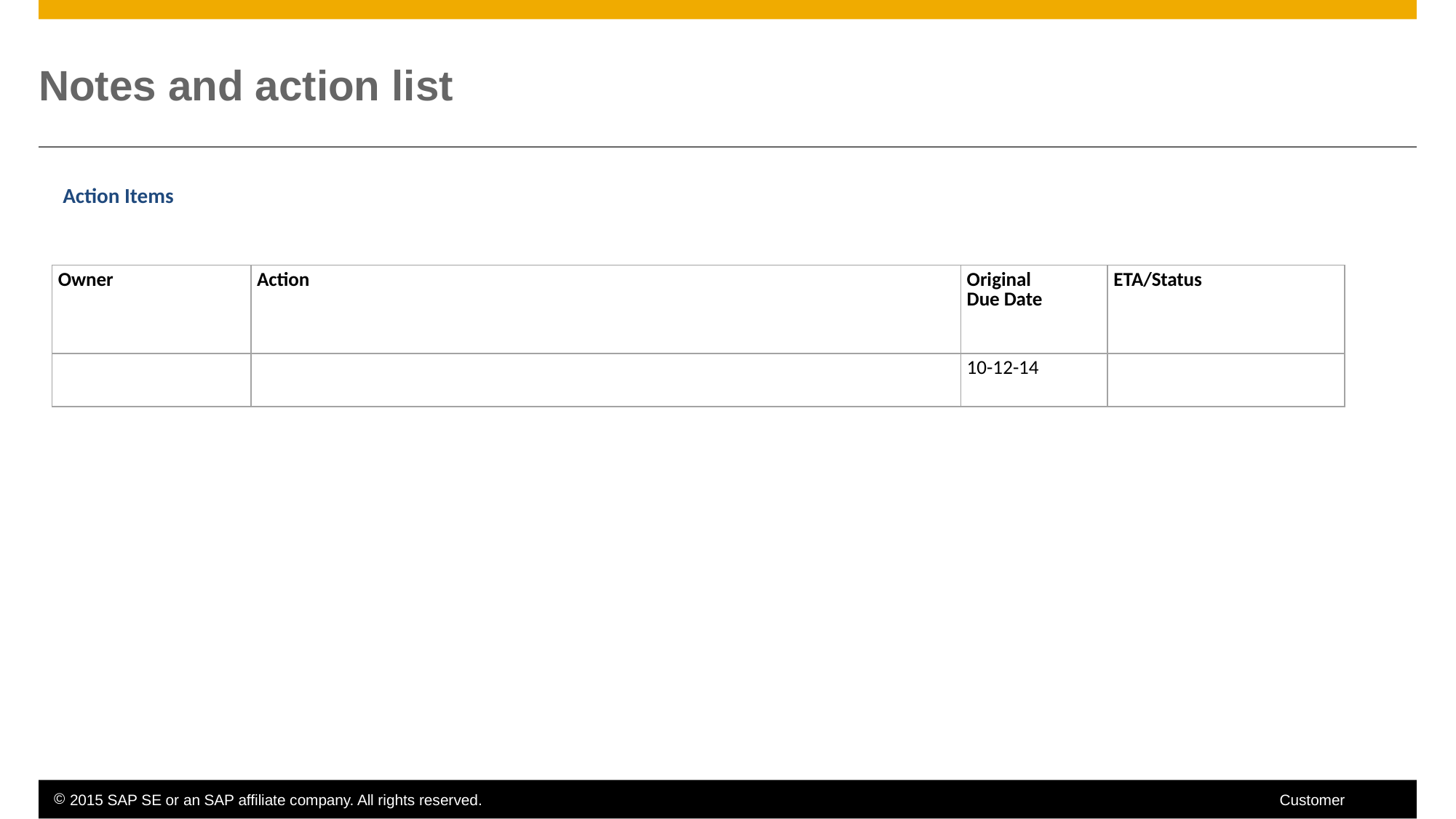

# Notes and action list
Action Items

| Owner | Action | Original Due Date | ETA/Status |
| --- | --- | --- | --- |
|  |  | 10-12-14 |  |